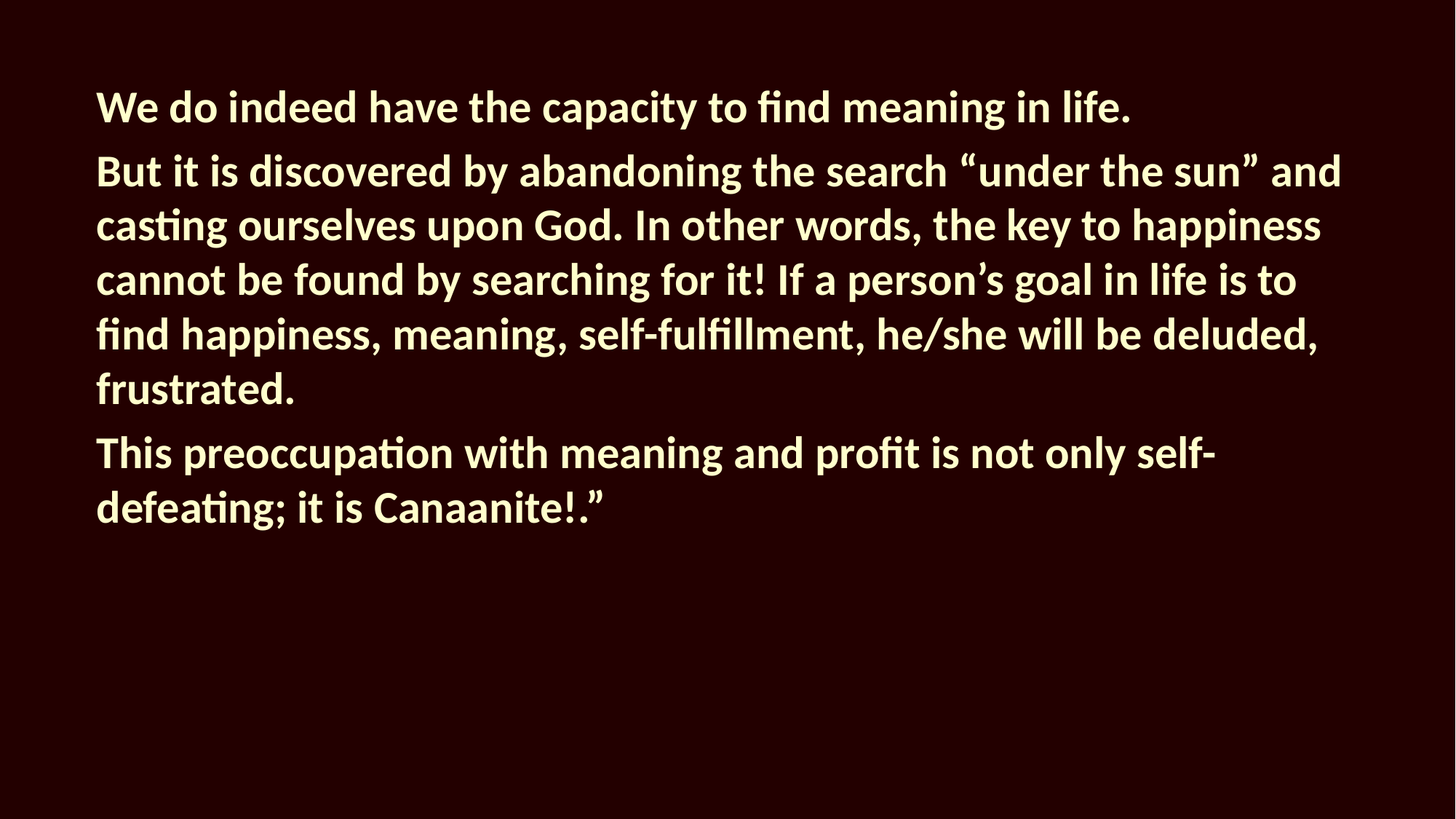

We do indeed have the capacity to find meaning in life.
But it is discovered by abandoning the search “under the sun” and casting ourselves upon God. In other words, the key to happiness cannot be found by searching for it! If a person’s goal in life is to find happiness, meaning, self-fulfillment, he/she will be deluded, frustrated.
This preoccupation with meaning and profit is not only self-defeating; it is Canaanite!.”